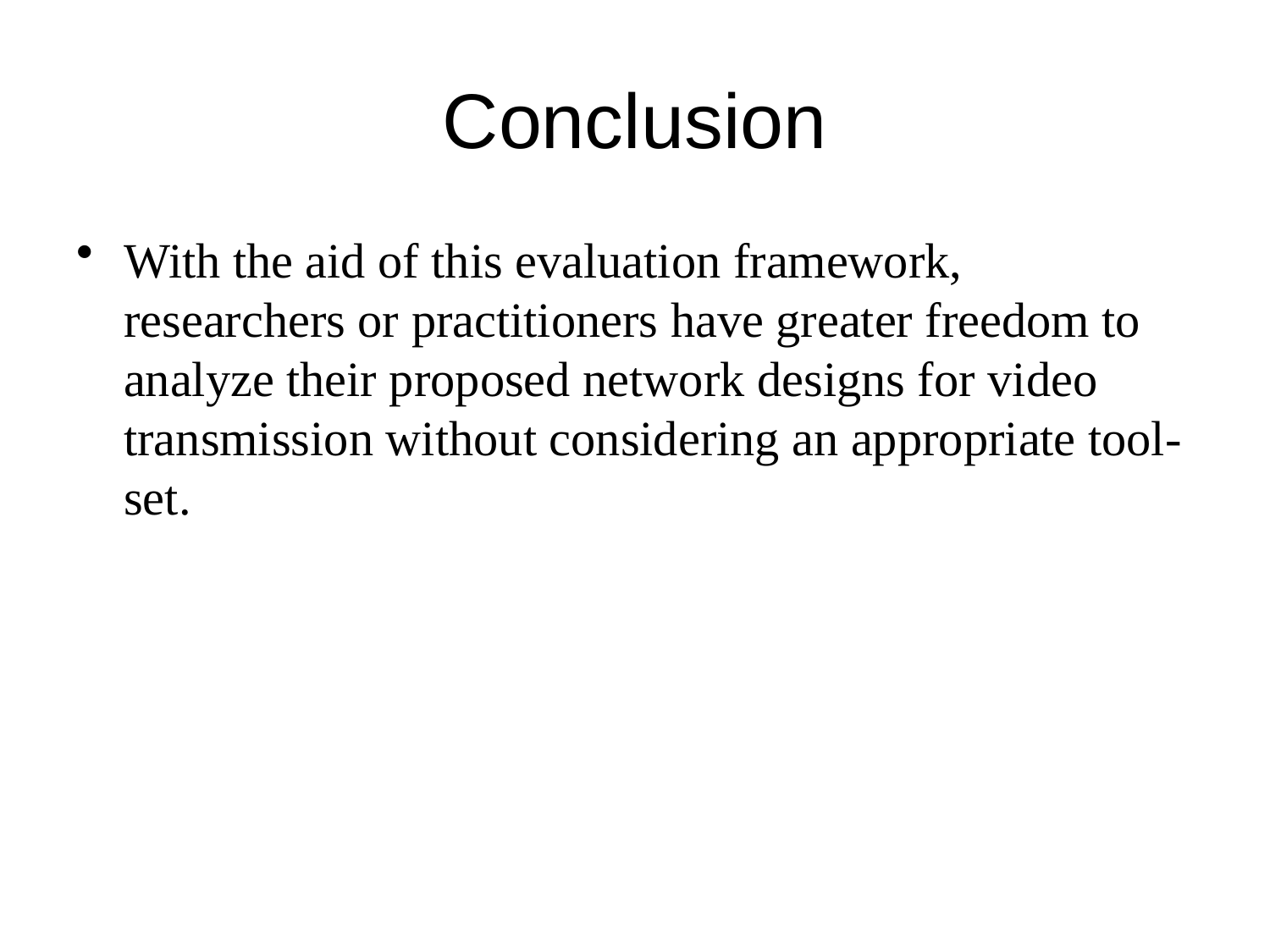

# Conclusion
With the aid of this evaluation framework, researchers or practitioners have greater freedom to analyze their proposed network designs for video transmission without considering an appropriate tool-set.